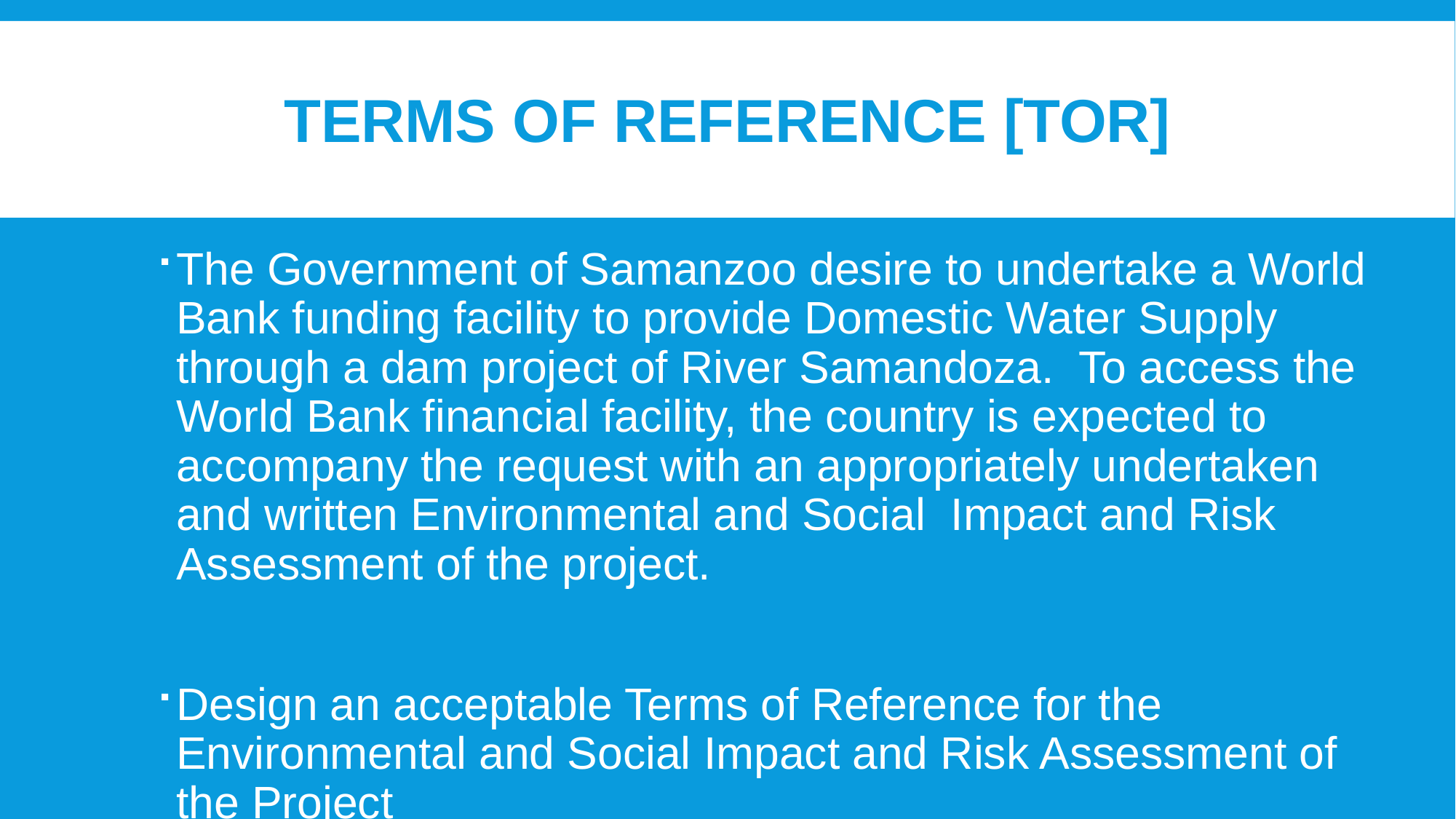

# TERMS OF REFERENCE [TOR]
The Government of Samanzoo desire to undertake a World Bank funding facility to provide Domestic Water Supply through a dam project of River Samandoza.  To access the World Bank financial facility, the country is expected to accompany the request with an appropriately undertaken and written Environmental and Social  Impact and Risk Assessment of the project.

Design an acceptable Terms of Reference for the Environmental and Social Impact and Risk Assessment of the Project